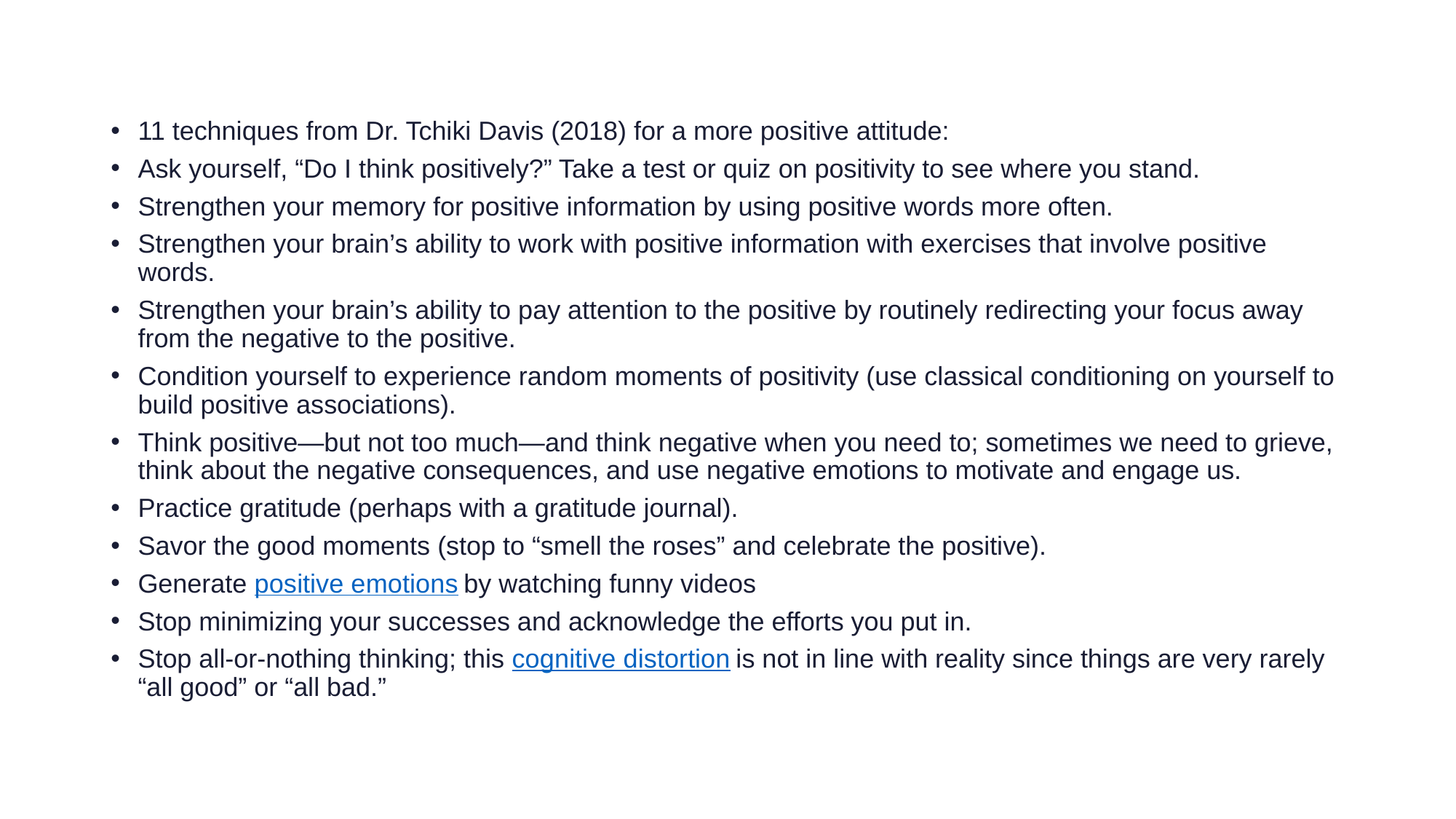

11 techniques from Dr. Tchiki Davis (2018) for a more positive attitude:
Ask yourself, “Do I think positively?” Take a test or quiz on positivity to see where you stand.
Strengthen your memory for positive information by using positive words more often.
Strengthen your brain’s ability to work with positive information with exercises that involve positive words.
Strengthen your brain’s ability to pay attention to the positive by routinely redirecting your focus away from the negative to the positive.
Condition yourself to experience random moments of positivity (use classical conditioning on yourself to build positive associations).
Think positive—but not too much—and think negative when you need to; sometimes we need to grieve, think about the negative consequences, and use negative emotions to motivate and engage us.
Practice gratitude (perhaps with a gratitude journal).
Savor the good moments (stop to “smell the roses” and celebrate the positive).
Generate positive emotions by watching funny videos
Stop minimizing your successes and acknowledge the efforts you put in.
Stop all-or-nothing thinking; this cognitive distortion is not in line with reality since things are very rarely “all good” or “all bad.”